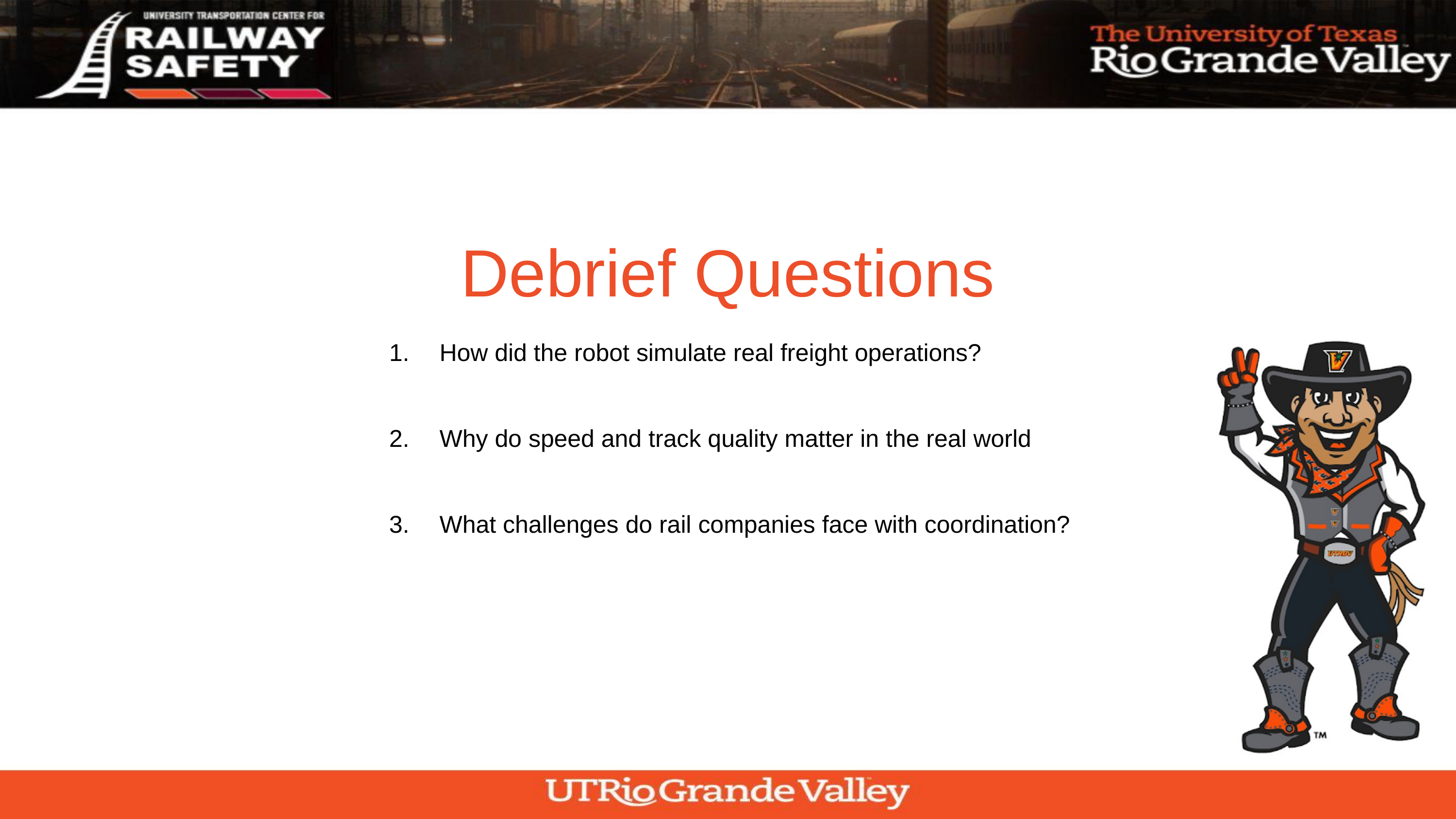

Debrief Questions
 How did the robot simulate real freight operations?
 Why do speed and track quality matter in the real world
 What challenges do rail companies face with coordination?